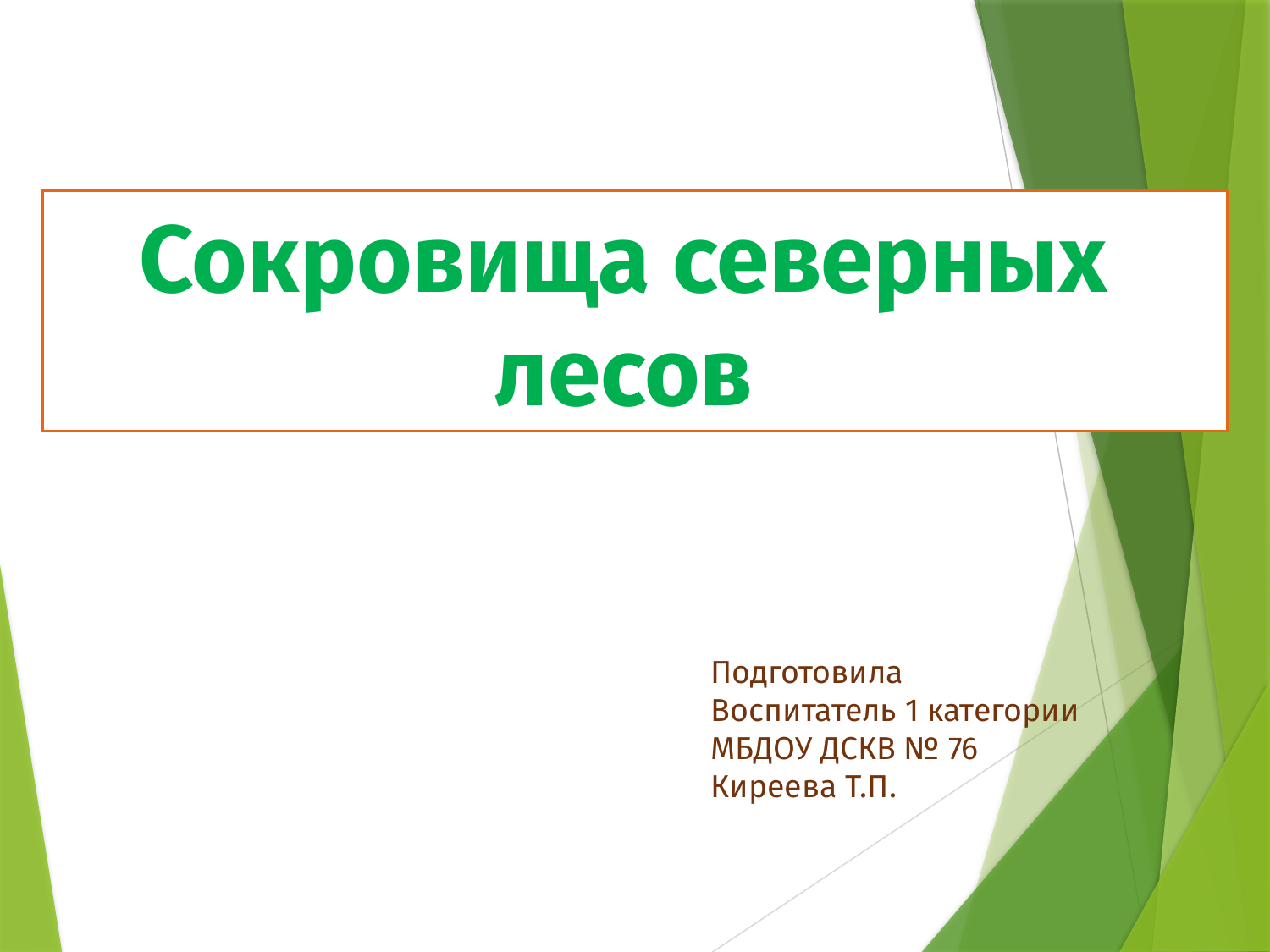

Сокровища северных
лесов
Подготовила
Воспитатель 1 категории
МБДОУ ДСКВ № 76
Киреева Т.П.